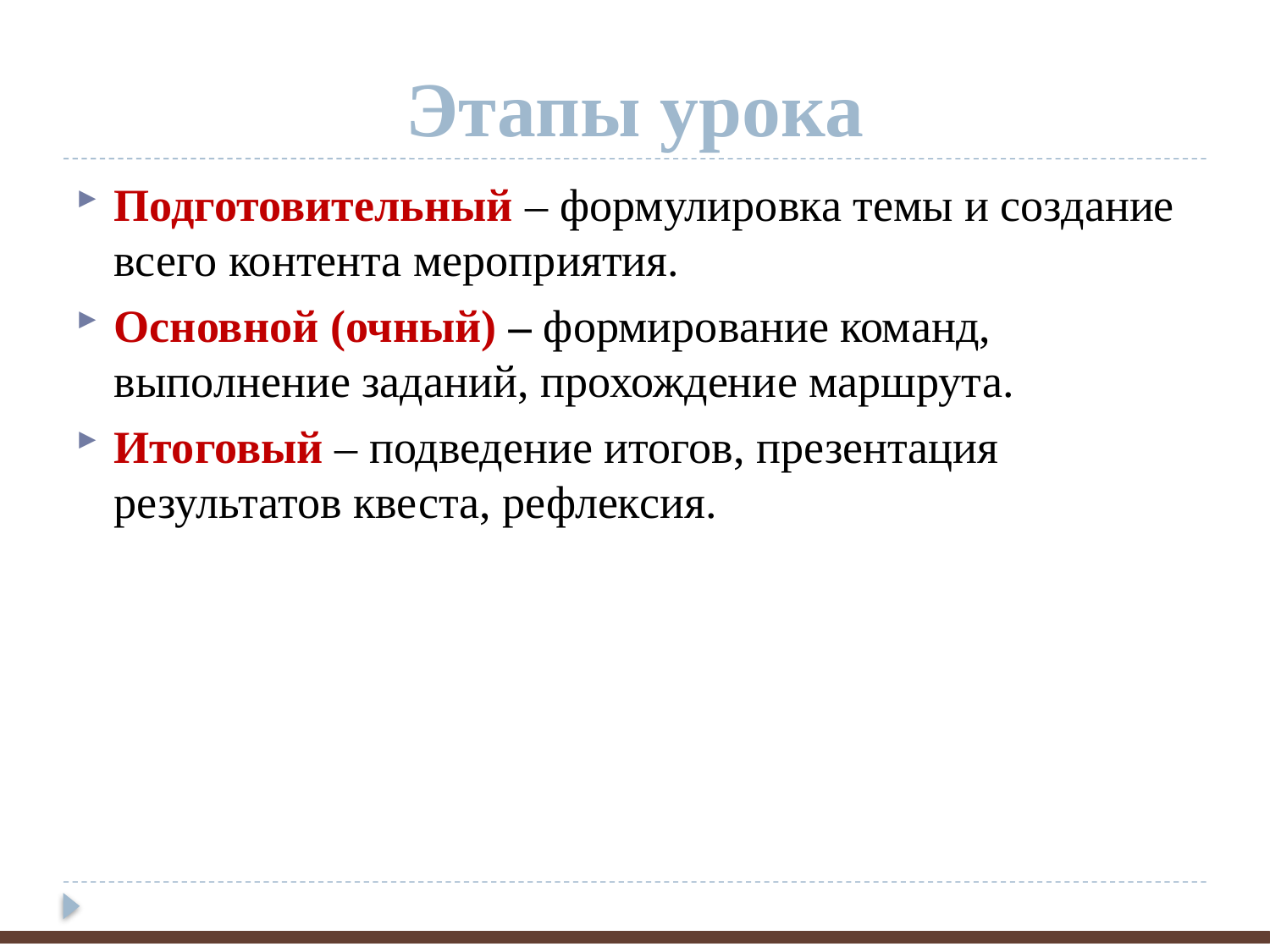

# Этапы урока
Подготовительный – формулировка темы и создание всего контента мероприятия.
Основной (очный) – формирование команд, выполнение заданий, прохождение маршрута.
Итоговый – подведение итогов, презентация результатов квеста, рефлексия.